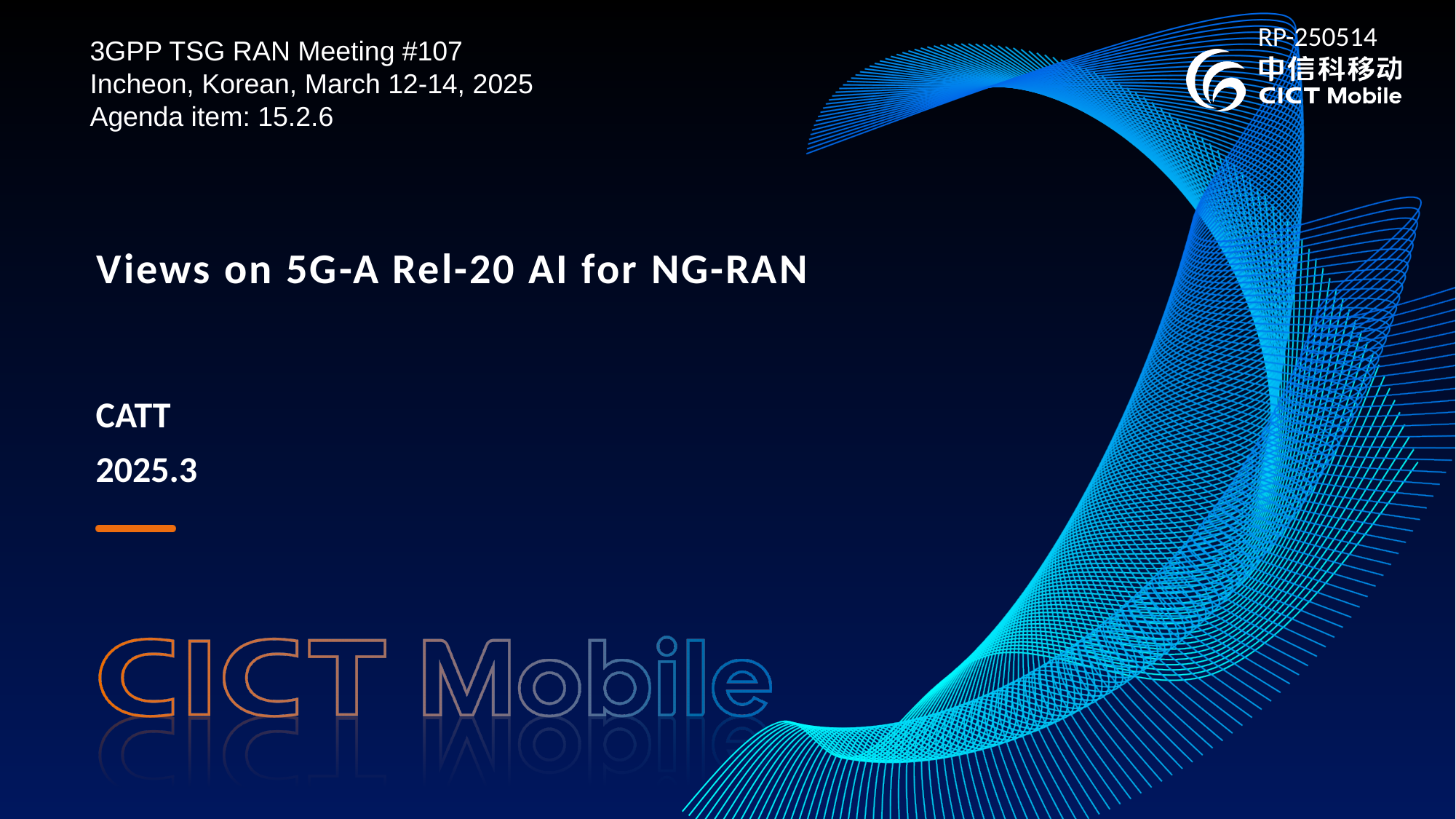

RP-250514
3GPP TSG RAN Meeting #107
Incheon, Korean, March 12-14, 2025
Agenda item: 15.2.6
# Views on 5G-A Rel-20 AI for NG-RAN
CATT
2025.3